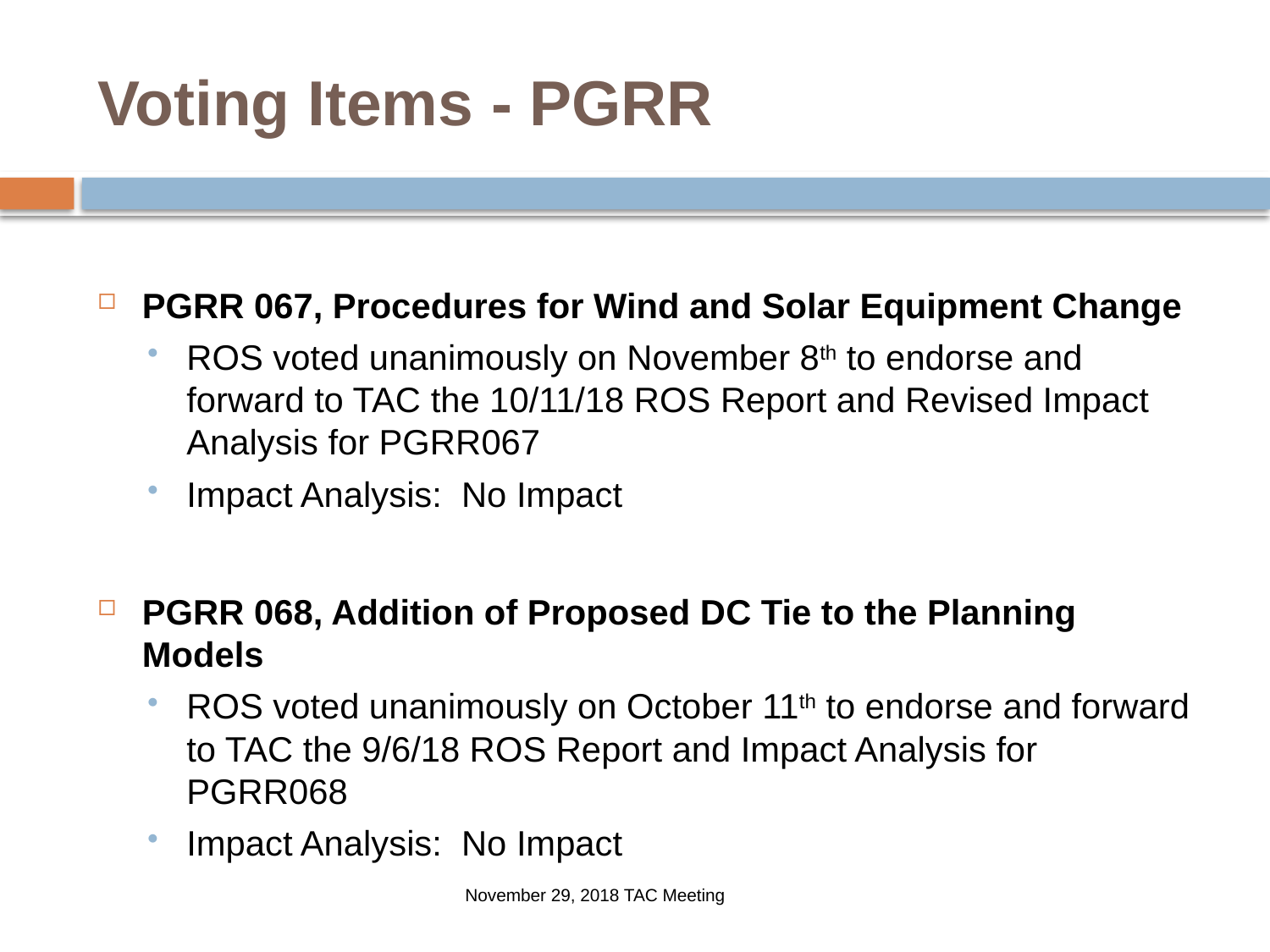

# Voting Items - PGRR

PGRR 067, Procedures for Wind and Solar Equipment Change
ROS voted unanimously on November 8th to endorse and forward to TAC the 10/11/18 ROS Report and Revised Impact Analysis for PGRR067
Impact Analysis:  No Impact

PGRR 068, Addition of Proposed DC Tie to the Planning Models
ROS voted unanimously on October 11th to endorse and forward to TAC the 9/6/18 ROS Report and Impact Analysis for PGRR068
Impact Analysis:  No Impact

November 29, 2018 TAC Meeting